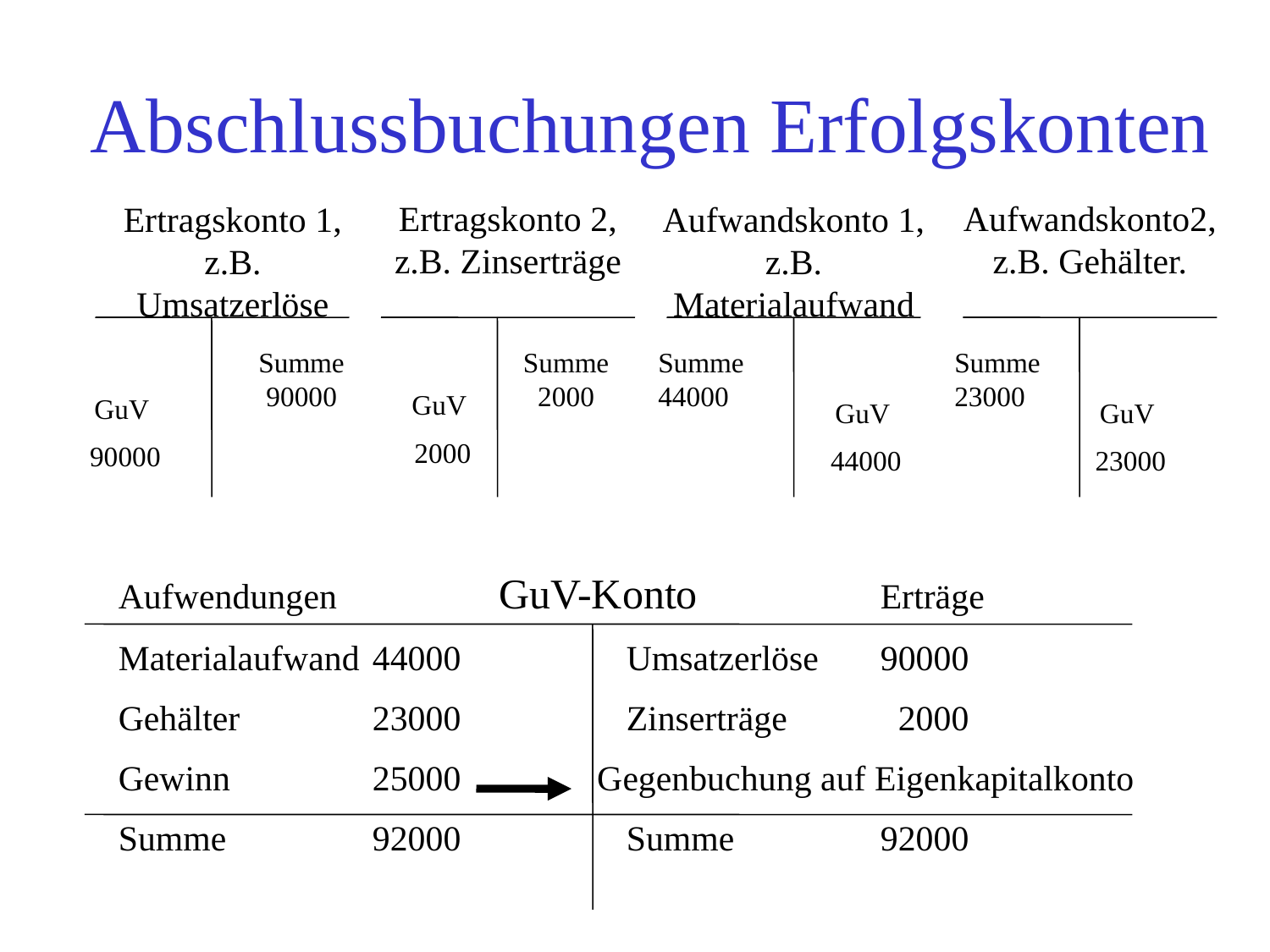

# Abschlussbuchungen Erfolgskonten
Ertragskonto 1, z.B. Umsatzerlöse
Ertragskonto 2, z.B. Zinserträge
Aufwandskonto 1, z.B. Materialaufwand
Aufwandskonto2, z.B. Gehälter.

Summe 90000
Summe 2000
Summe  44000
Summe 23000
GuV
 2000
GuV
 90000
GuV
 44000
GuV
 23000
Aufwendungen 		GuV-Konto	 	Erträge
Materialaufwand	44000		Umsatzerlöse	90000
Gehälter		23000		Zinserträge	  2000
Gewinn		25000	           Gegenbuchung auf Eigenkapitalkonto
Summe		92000		Summe		92000